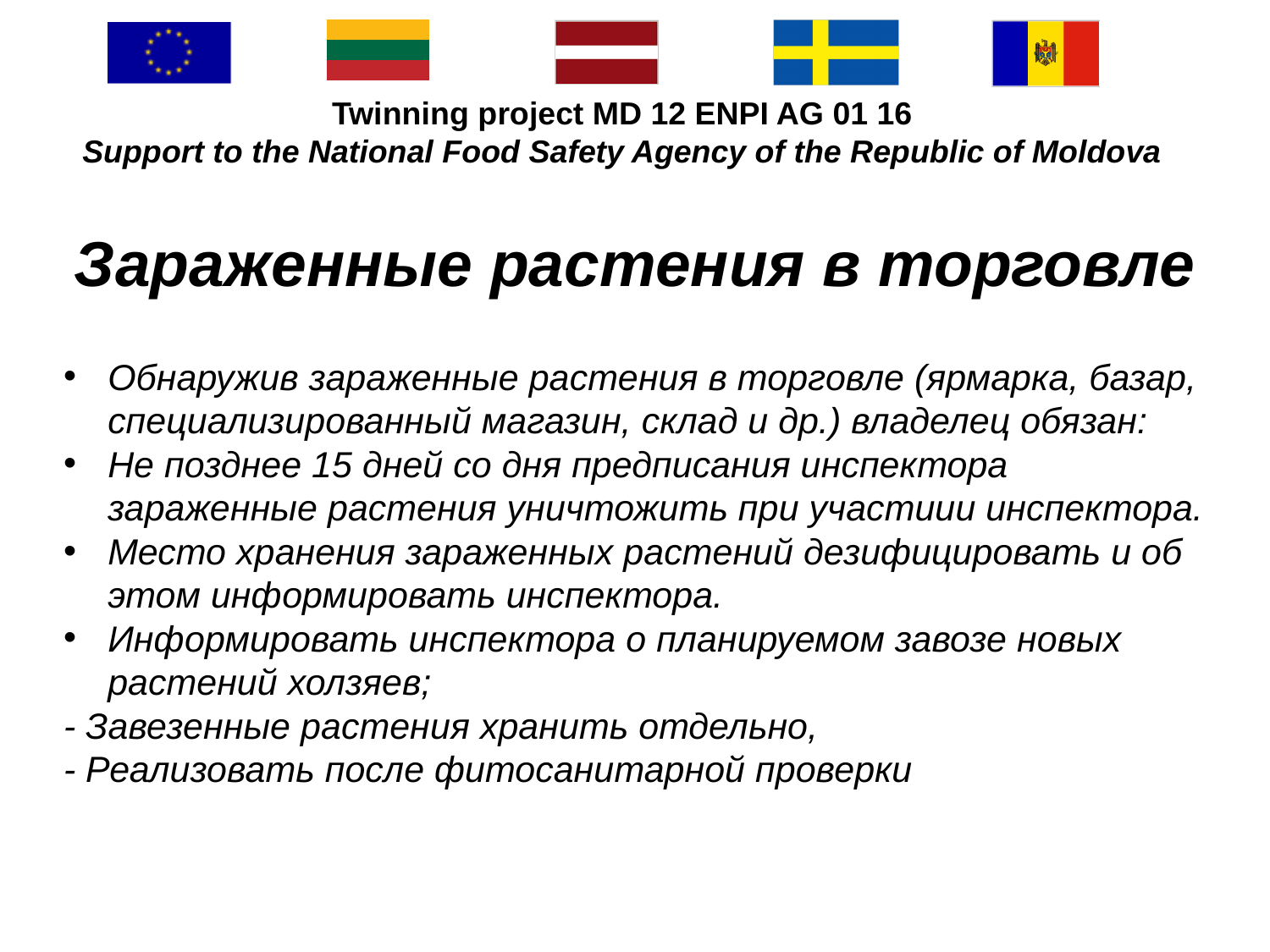

#
Зараженные растения в торговле
Обнаружив зараженные растения в торговле (ярмарка, базар, специализированный магазин, склад и др.) владелец обязан:
Не позднее 15 дней со дня предписания инспектора зараженные растения уничтожить при участиии инспектора.
Место хранения зараженных растений дезифицировать и об этом информировать инспектора.
Информировать инспектора о планируемом завозе новых растений холзяев;
- Завезенные растения хранить отдельно,
- Реализовать после фитосанитарной проверки